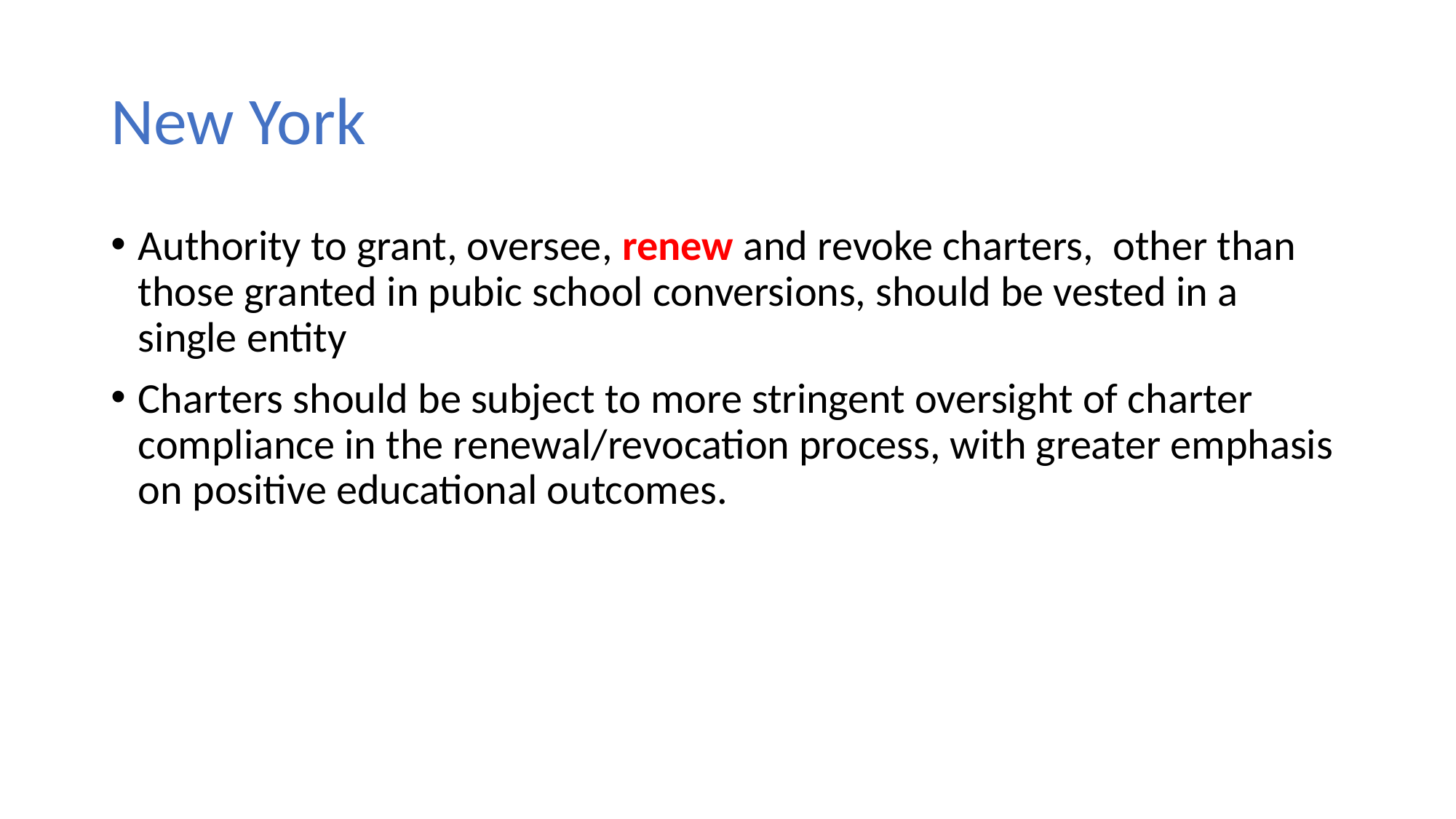

# New York
Authority to grant, oversee, renew and revoke charters,  other than those granted in pubic school conversions, should be vested in a single entity
Charters should be subject to more stringent oversight of charter compliance in the renewal/revocation process, with greater emphasis on positive educational outcomes.